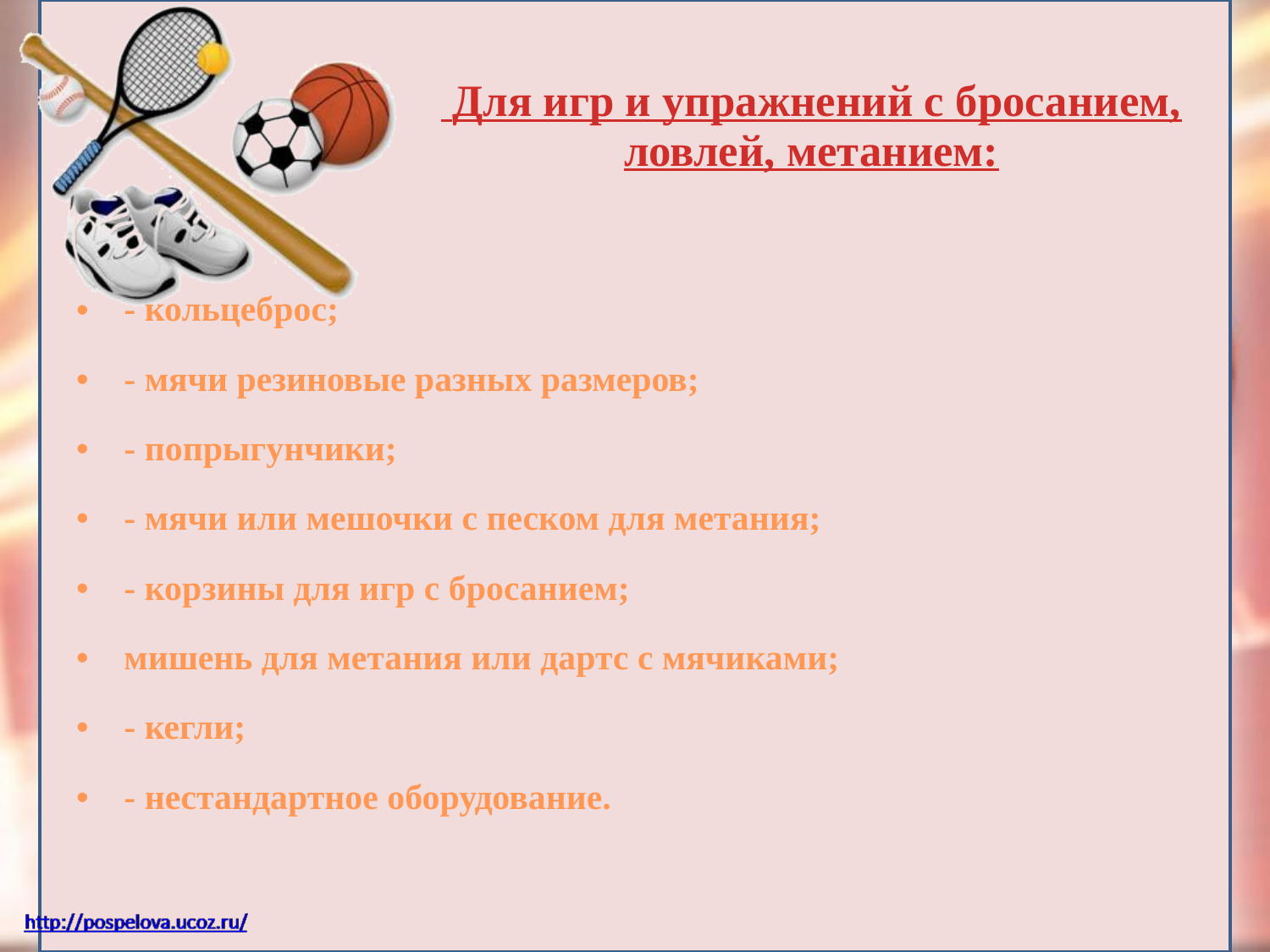

# Для игр и упражнений с бросанием, ловлей, метанием:
- кольцеброс;
- мячи резиновые разных размеров;
- попрыгунчики;
- мячи или мешочки с песком для метания;
- корзины для игр с бросанием;
мишень для метания или дартс с мячиками;
- кегли;
- нестандартное оборудование.